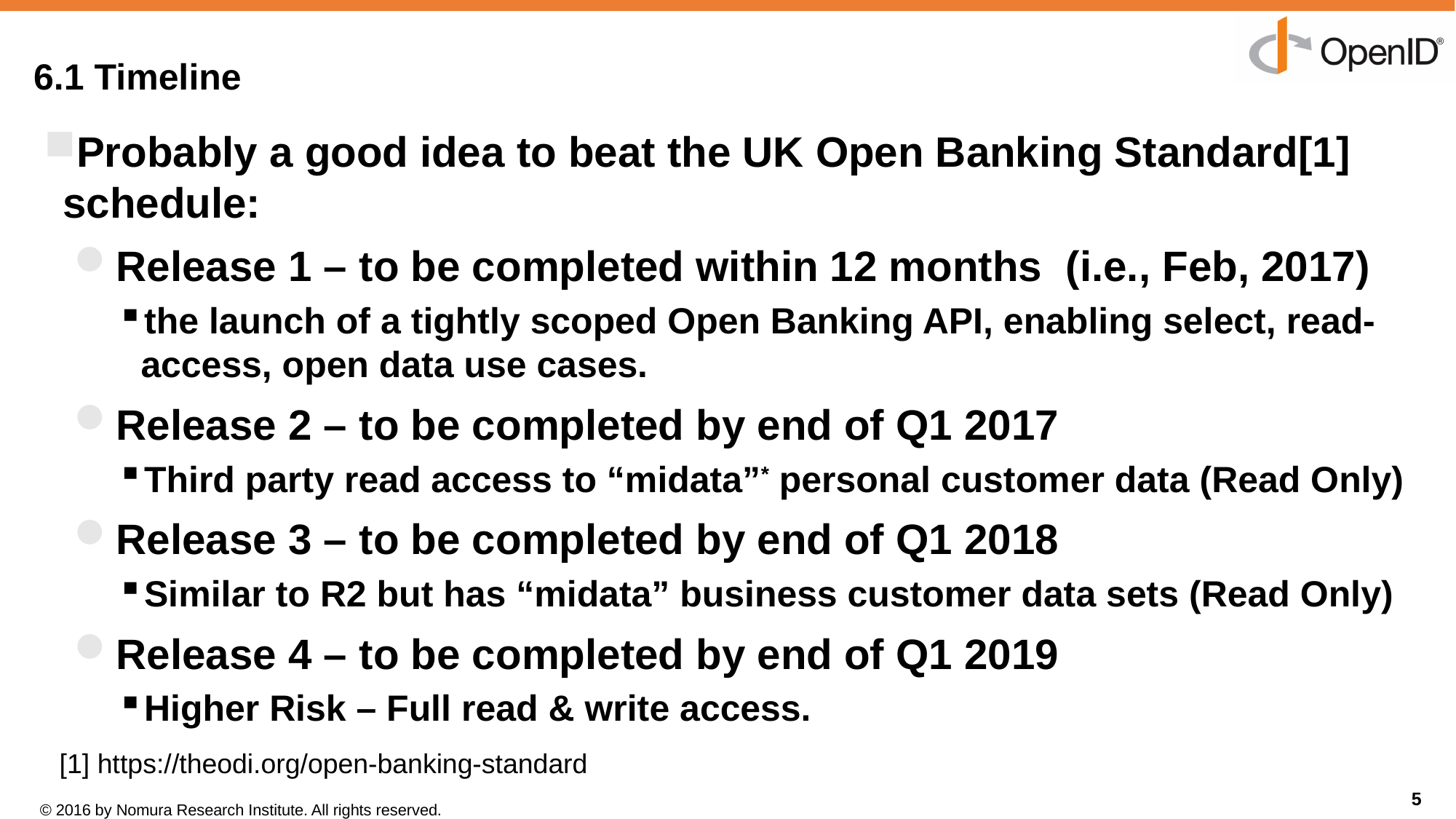

# 6.1 Timeline
Probably a good idea to beat the UK Open Banking Standard[1] schedule:
Release 1 – to be completed within 12 months  (i.e., Feb, 2017)
the launch of a tightly scoped Open Banking API, enabling select, read-access, open data use cases.
Release 2 – to be completed by end of Q1 2017
Third party read access to “midata”* personal customer data (Read Only)
Release 3 – to be completed by end of Q1 2018
Similar to R2 but has “midata” business customer data sets (Read Only)
Release 4 – to be completed by end of Q1 2019
Higher Risk – Full read & write access.

[1] https://theodi.org/open-banking-standard
5